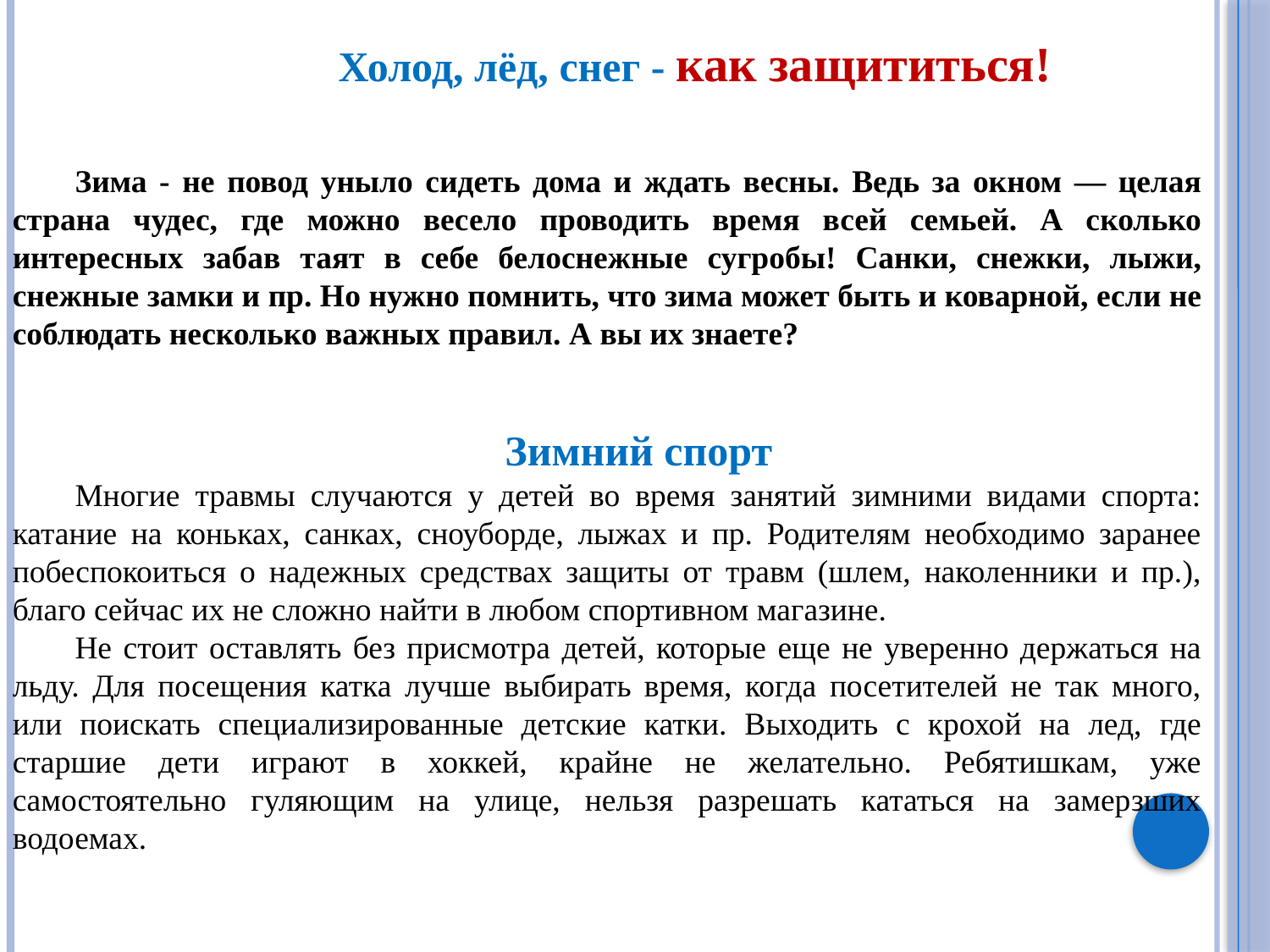

Холод, лёд, снег - как защититься!

Зима - не повод уныло сидеть дома и ждать весны. Ведь за окном — целая страна чудес, где можно весело проводить время всей семьей. А сколько интересных забав таят в себе белоснежные сугробы! Санки, снежки, лыжи, снежные замки и пр. Но нужно помнить, что зима может быть и коварной, если не соблюдать несколько важных правил. А вы их знаете?

Зимний спорт
Многие травмы случаются у детей во время занятий зимними видами спорта: катание на коньках, санках, сноуборде, лыжах и пр. Родителям необходимо заранее побеспокоиться о надежных средствах защиты от травм (шлем, наколенники и пр.), благо сейчас их не сложно найти в любом спортивном магазине.
Не стоит оставлять без присмотра детей, которые еще не уверенно держаться на льду. Для посещения катка лучше выбирать время, когда посетителей не так много, или поискать специализированные детские катки. Выходить с крохой на лед, где старшие дети играют в хоккей, крайне не желательно. Ребятишкам, уже самостоятельно гуляющим на улице, нельзя разрешать кататься на замерзших водоемах.